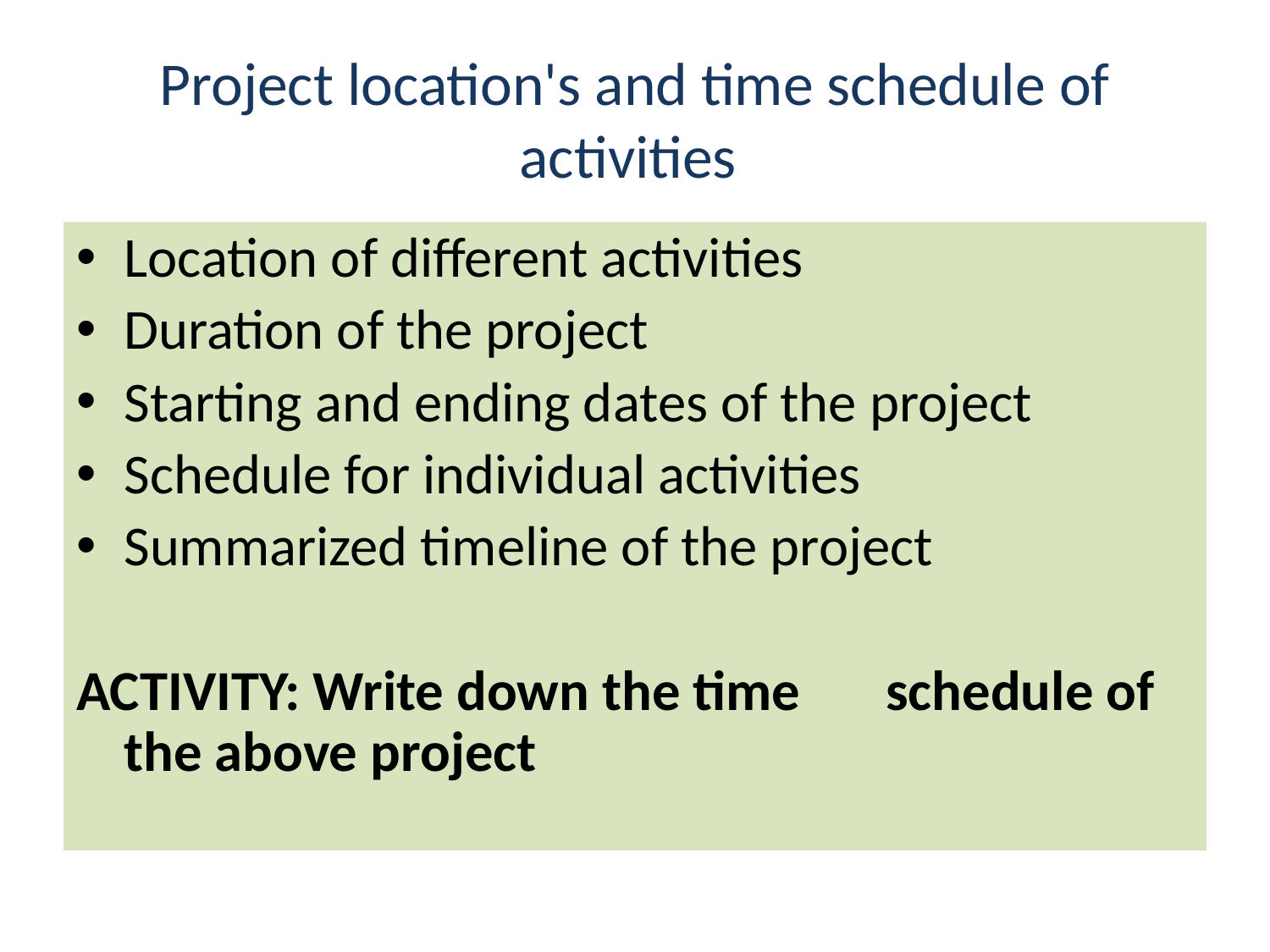

# Project location's and time schedule of activities
Location of different activities
Duration of the project
Starting and ending dates of the project
Schedule for individual activities
Summarized timeline of the project

ACTIVITY: Write down the time 	schedule of the above project